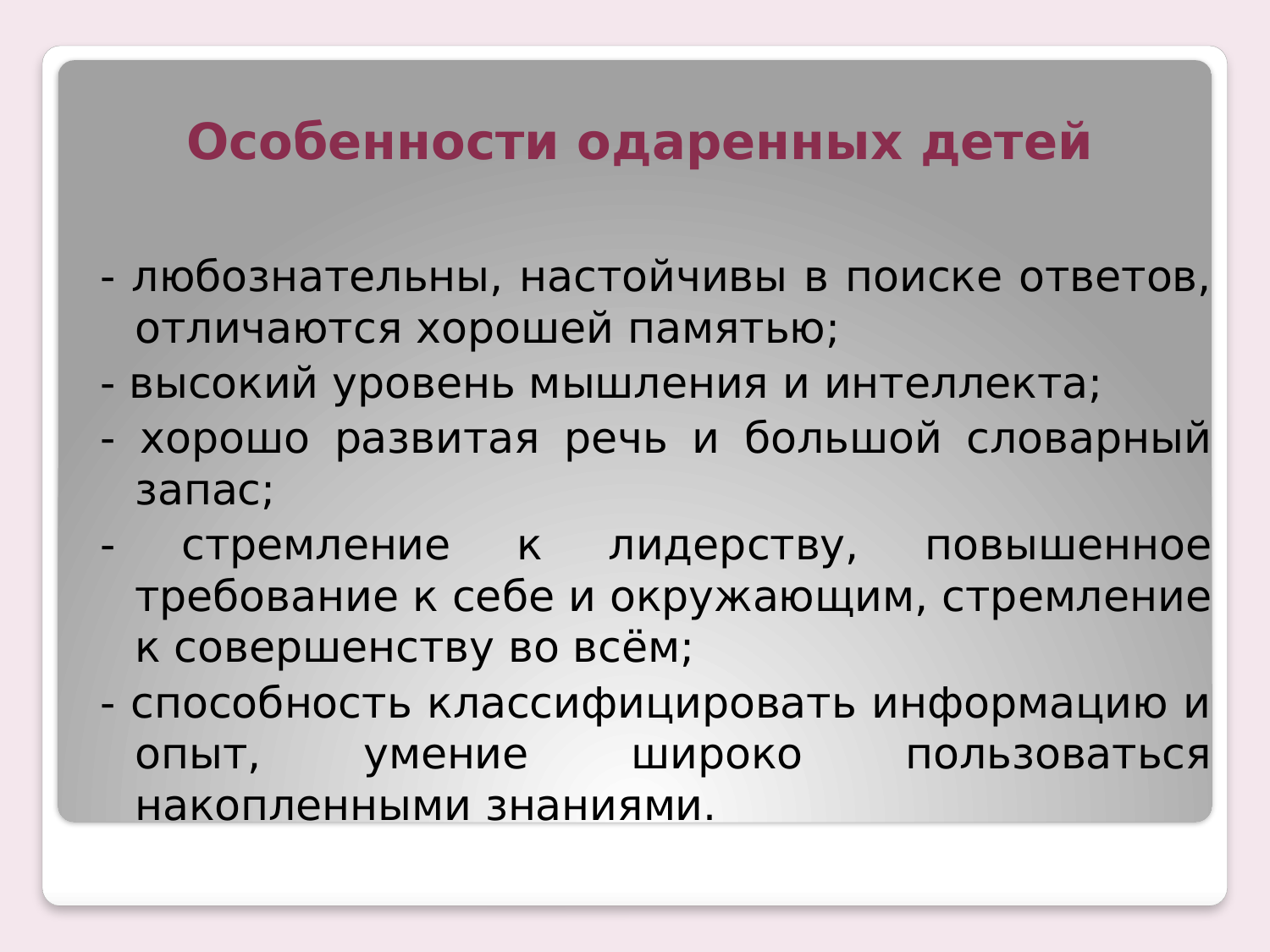

# Особенности одаренных детей
- любознательны, настойчивы в поиске ответов, отличаются хорошей памятью;
- высокий уровень мышления и интеллекта;
- хорошо развитая речь и большой словарный запас;
- стремление к лидерству, повышенное требование к себе и окружающим, стремление к совершенству во всём;
- способность классифицировать информацию и опыт, умение широко пользоваться накопленными знаниями.